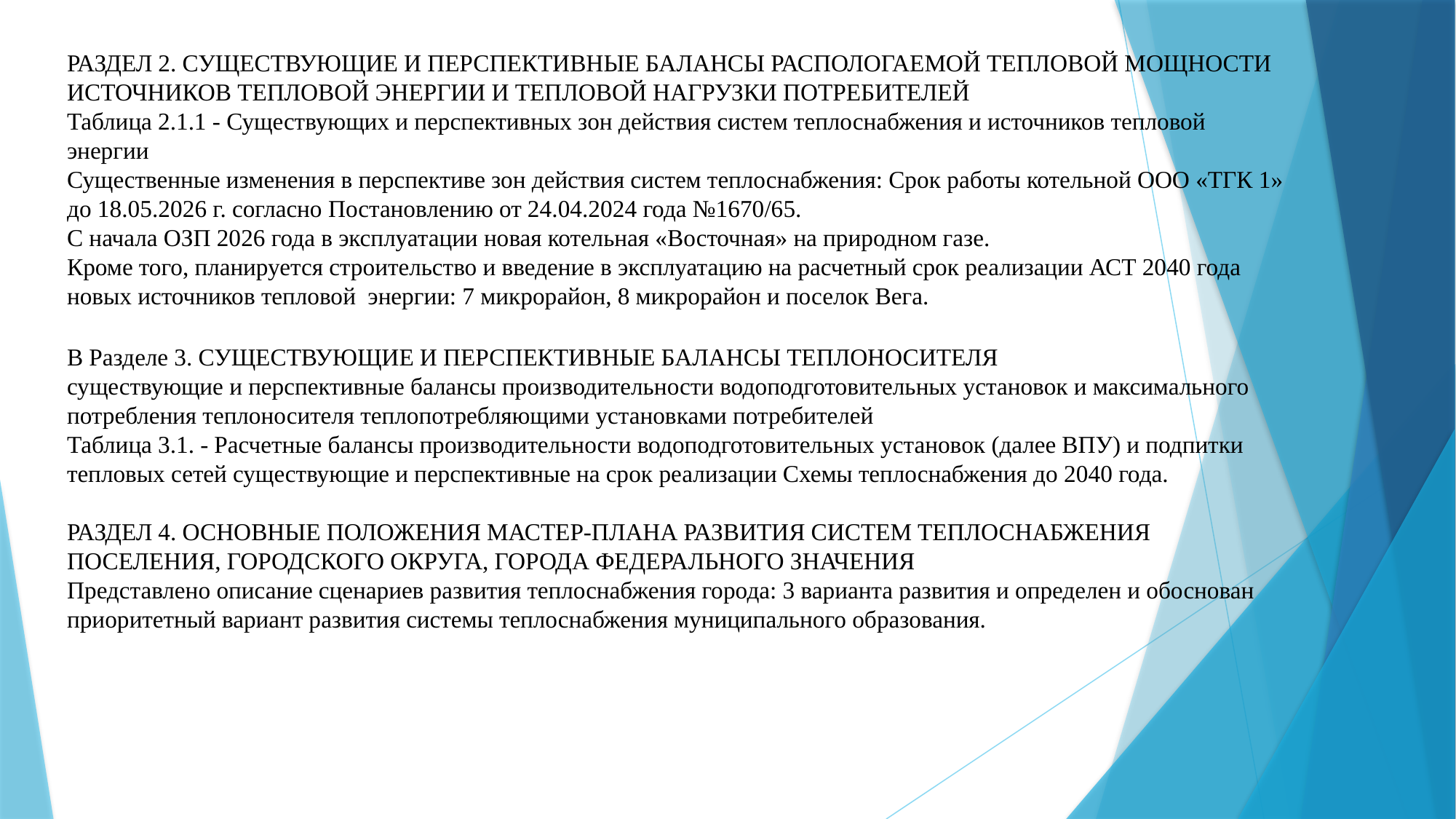

РАЗДЕЛ 2. СУЩЕСТВУЮЩИЕ И ПЕРСПЕКТИВНЫЕ БАЛАНСЫ РАСПОЛОГАЕМОЙ ТЕПЛОВОЙ МОЩНОСТИ ИСТОЧНИКОВ ТЕПЛОВОЙ ЭНЕРГИИ И ТЕПЛОВОЙ НАГРУЗКИ ПОТРЕБИТЕЛЕЙ
Таблица 2.1.1 - Существующих и перспективных зон действия систем теплоснабжения и источников тепловой энергии
Существенные изменения в перспективе зон действия систем теплоснабжения: Срок работы котельной ООО «ТГК 1» до 18.05.2026 г. согласно Постановлению от 24.04.2024 года №1670/65.
С начала ОЗП 2026 года в эксплуатации новая котельная «Восточная» на природном газе.
Кроме того, планируется строительство и введение в эксплуатацию на расчетный срок реализации АСТ 2040 года новых источников тепловой  энергии: 7 микрорайон, 8 микрорайон и поселок Вега.

В Разделе 3. СУЩЕСТВУЮЩИЕ И ПЕРСПЕКТИВНЫЕ БАЛАНСЫ ТЕПЛОНОСИТЕЛЯ
существующие и перспективные балансы производительности водоподготовительных установок и максимального потребления теплоносителя теплопотребляющими установками потребителей
Таблица 3.1. - Расчетные балансы производительности водоподготовительных установок (далее ВПУ) и подпитки тепловых сетей существующие и перспективные на срок реализации Схемы теплоснабжения до 2040 года.

РАЗДЕЛ 4. ОСНОВНЫЕ ПОЛОЖЕНИЯ МАСТЕР-ПЛАНА РАЗВИТИЯ СИСТЕМ ТЕПЛОСНАБЖЕНИЯ ПОСЕЛЕНИЯ, ГОРОДСКОГО ОКРУГА, ГОРОДА ФЕДЕРАЛЬНОГО ЗНАЧЕНИЯ
Представлено описание сценариев развития теплоснабжения города: 3 варианта развития и определен и обоснован приоритетный вариант развития системы теплоснабжения муниципального образования.